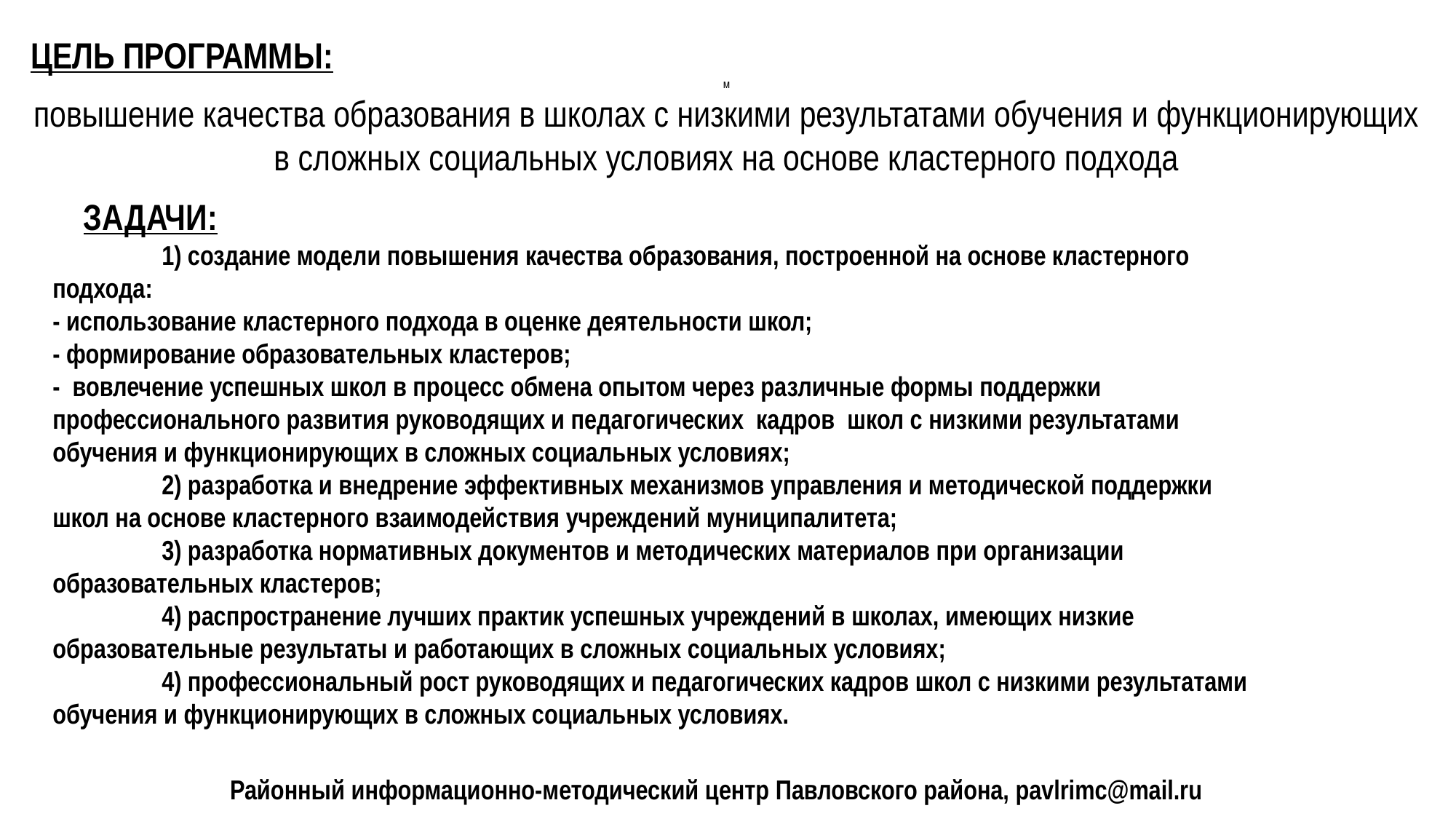

ЦЕЛЬ ПРОГРАММЫ:
м
повышение качества образования в школах с низкими результатами обучения и функционирующих в сложных социальных условиях на основе кластерного подхода
     ЗАДАЧИ:
	1) создание модели повышения качества образования, построенной на основе кластерного подхода:
- использование кластерного подхода в оценке деятельности школ;
- формирование образовательных кластеров;
-  вовлечение успешных школ в процесс обмена опытом через различные формы поддержки профессионального развития руководящих и педагогических  кадров  школ с низкими результатами обучения и функционирующих в сложных социальных условиях;
	2) разработка и внедрение эффективных механизмов управления и методической поддержки школ на основе кластерного взаимодействия учреждений муниципалитета;
 	3) разработка нормативных документов и методических материалов при организации образовательных кластеров;
	4) распространение лучших практик успешных учреждений в школах, имеющих низкие образовательные результаты и работающих в сложных социальных условиях;
	4) профессиональный рост руководящих и педагогических кадров школ с низкими результатами обучения и функционирующих в сложных социальных условиях.
Районный информационно-методический центр Павловского района, pavlrimc@mail.ru